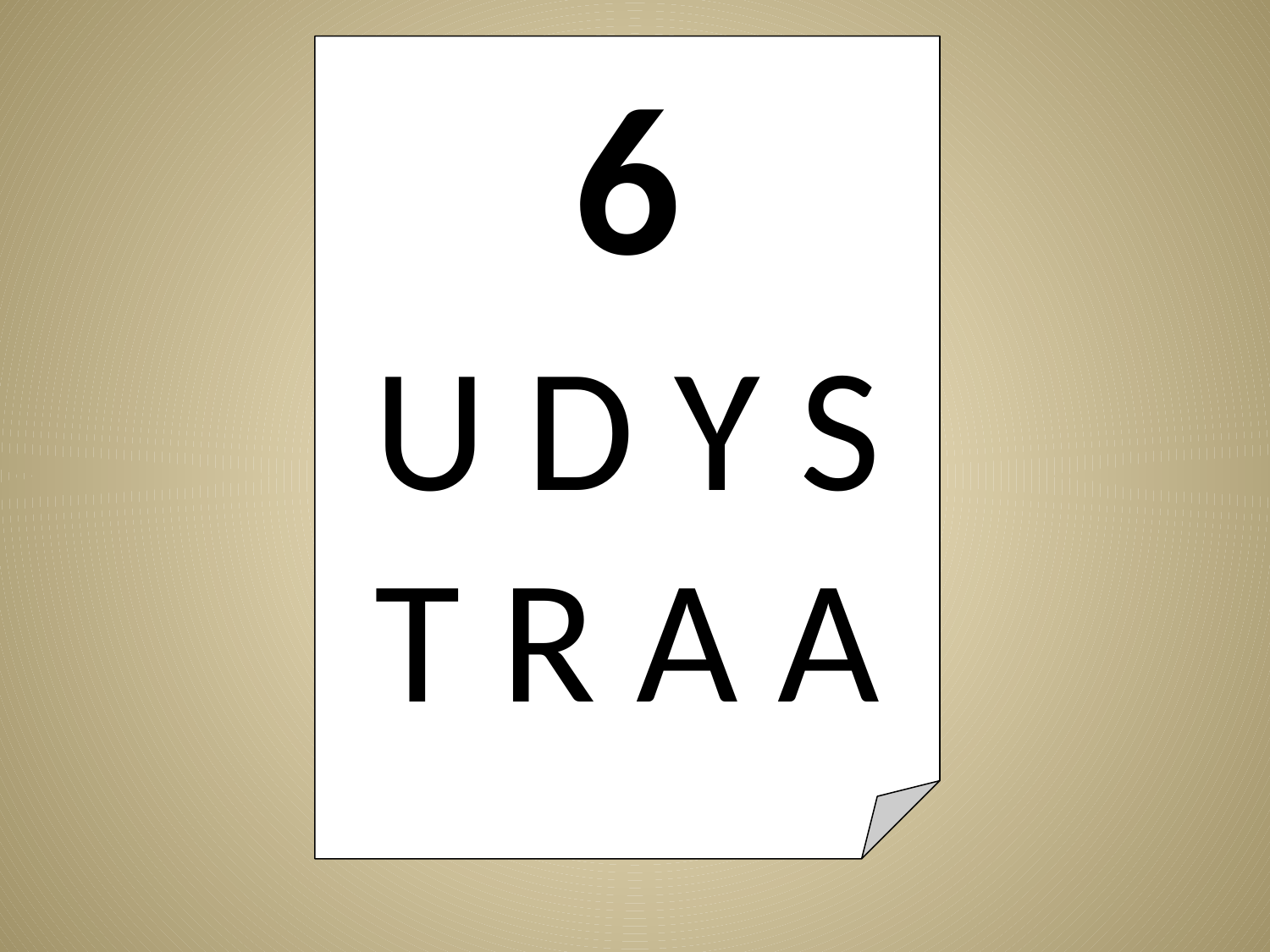

6
U D Y S T R A A